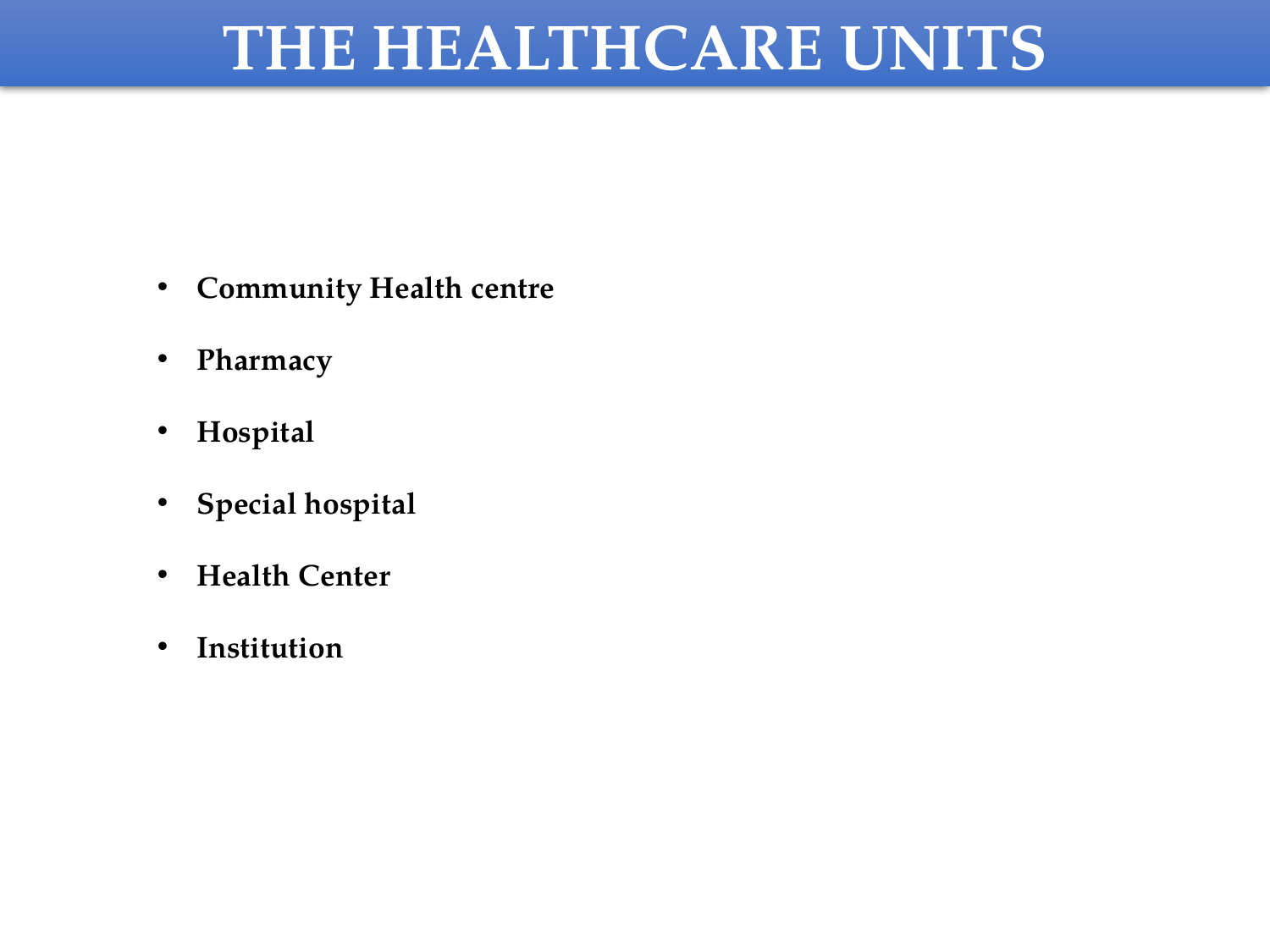

THE HEALTHCARE UNITS
Community Health centre
Pharmacy
Hospital
Special hospital
Health Center
Institution